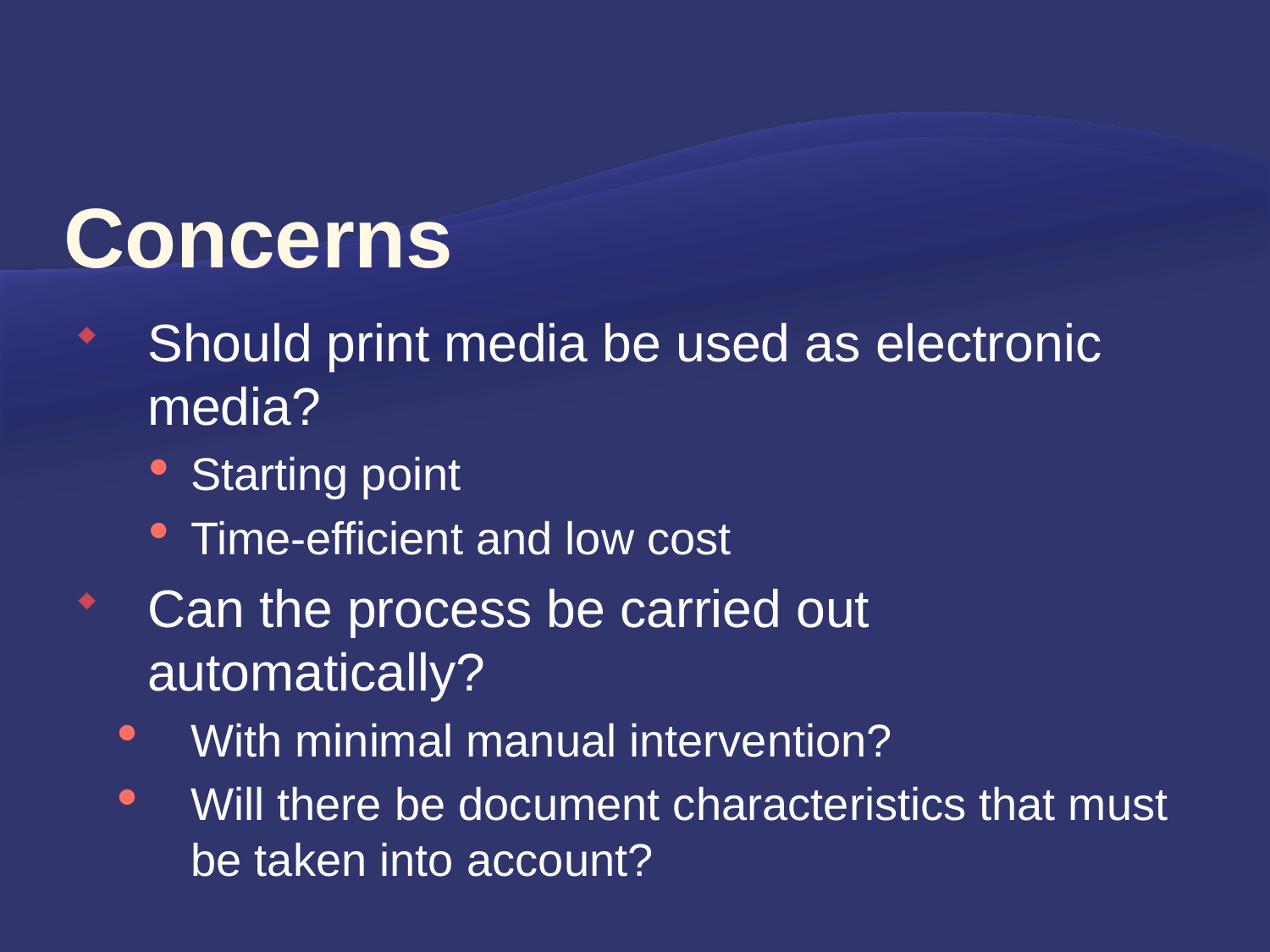

# Concerns
Should print media be used as electronic media?
Starting point
Time-efficient and low cost
Can the process be carried out automatically?
With minimal manual intervention?
Will there be document characteristics that must be taken into account?